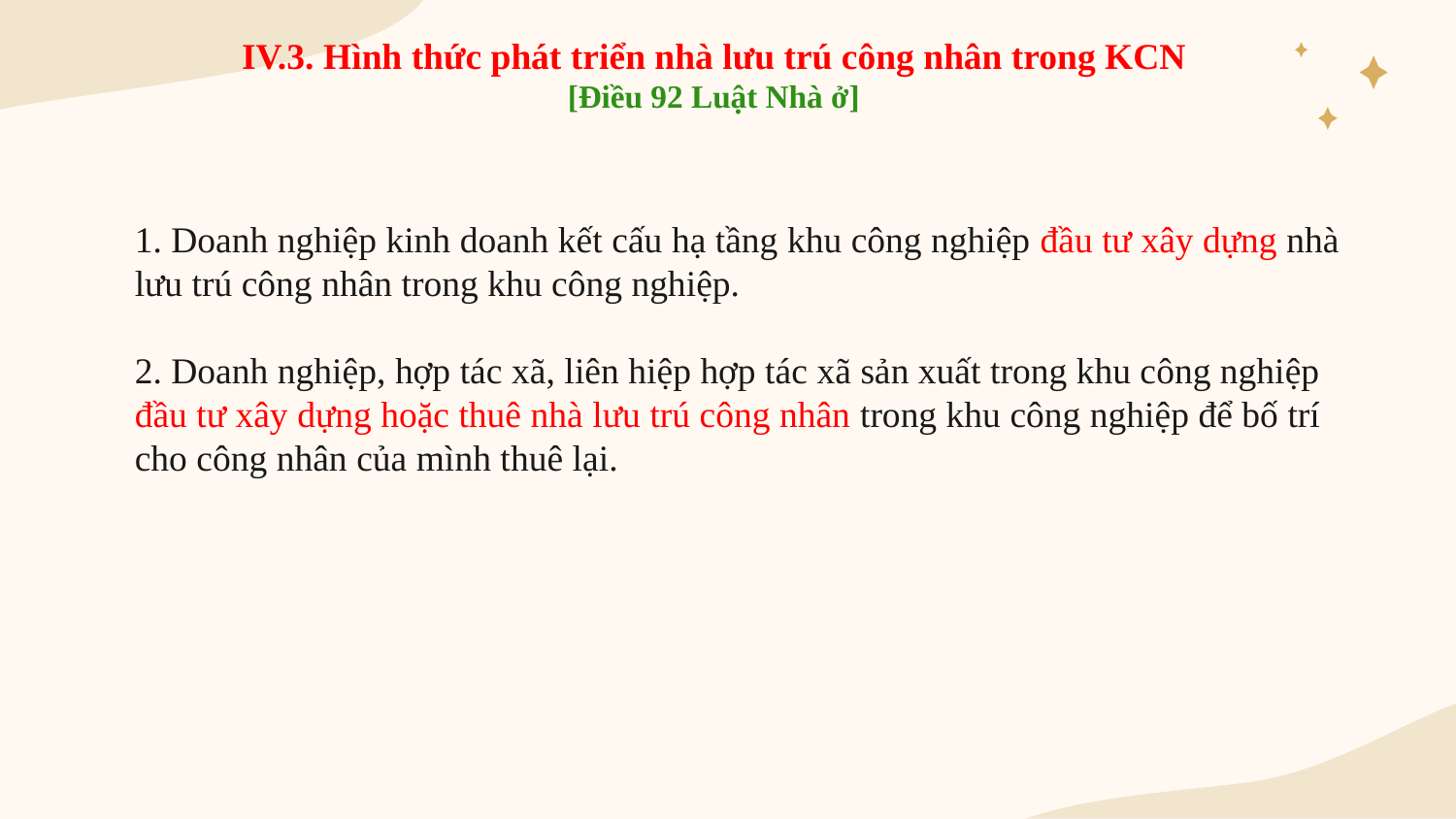

IV.3. Hình thức phát triển nhà lưu trú công nhân trong KCN
[Điều 92 Luật Nhà ở]

# 1. Doanh nghiệp kinh doanh kết cấu hạ tầng khu công nghiệp đầu tư xây dựng nhà lưu trú công nhân trong khu công nghiệp. 2. Doanh nghiệp, hợp tác xã, liên hiệp hợp tác xã sản xuất trong khu công nghiệp đầu tư xây dựng hoặc thuê nhà lưu trú công nhân trong khu công nghiệp để bố trí cho công nhân của mình thuê lại.